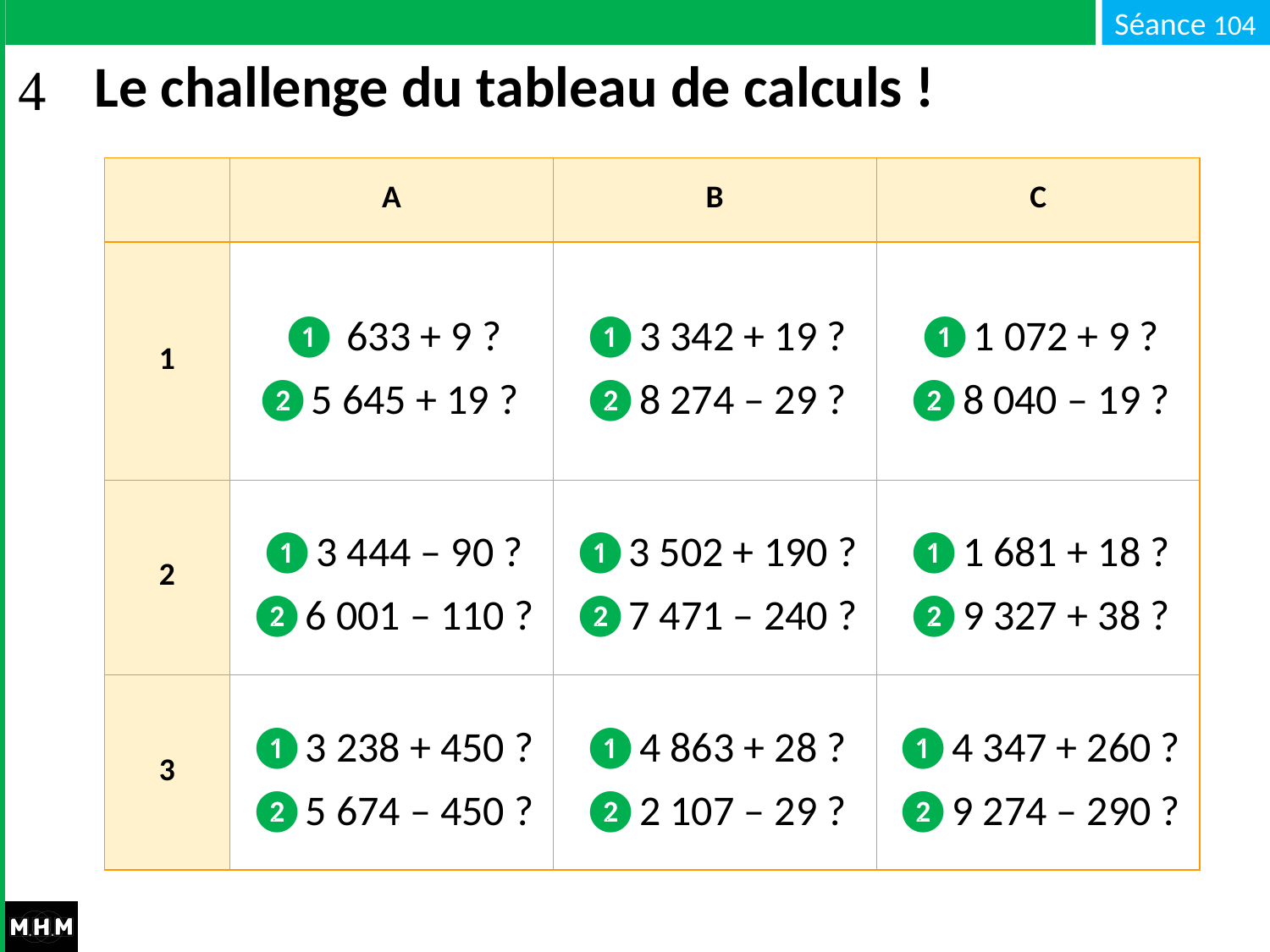

# Le challenge du tableau de calculs !
|  | A | B | C |
| --- | --- | --- | --- |
| 1 | ❶ 633 + 9 ? ❷5 645 + 19 ? | ❶3 342 + 19 ? ❷8 274 – 29 ? | ❶1 072 + 9 ? ❷8 040 – 19 ? |
| 2 | ❶3 444 – 90 ? ❷6 001 – 110 ? | ❶3 502 + 190 ? ❷7 471 – 240 ? | ❶1 681 + 18 ? ❷9 327 + 38 ? |
| 3 | ❶3 238 + 450 ? ❷5 674 – 450 ? | ❶4 863 + 28 ? ❷2 107 – 29 ? | ❶4 347 + 260 ? ❷9 274 – 290 ? |